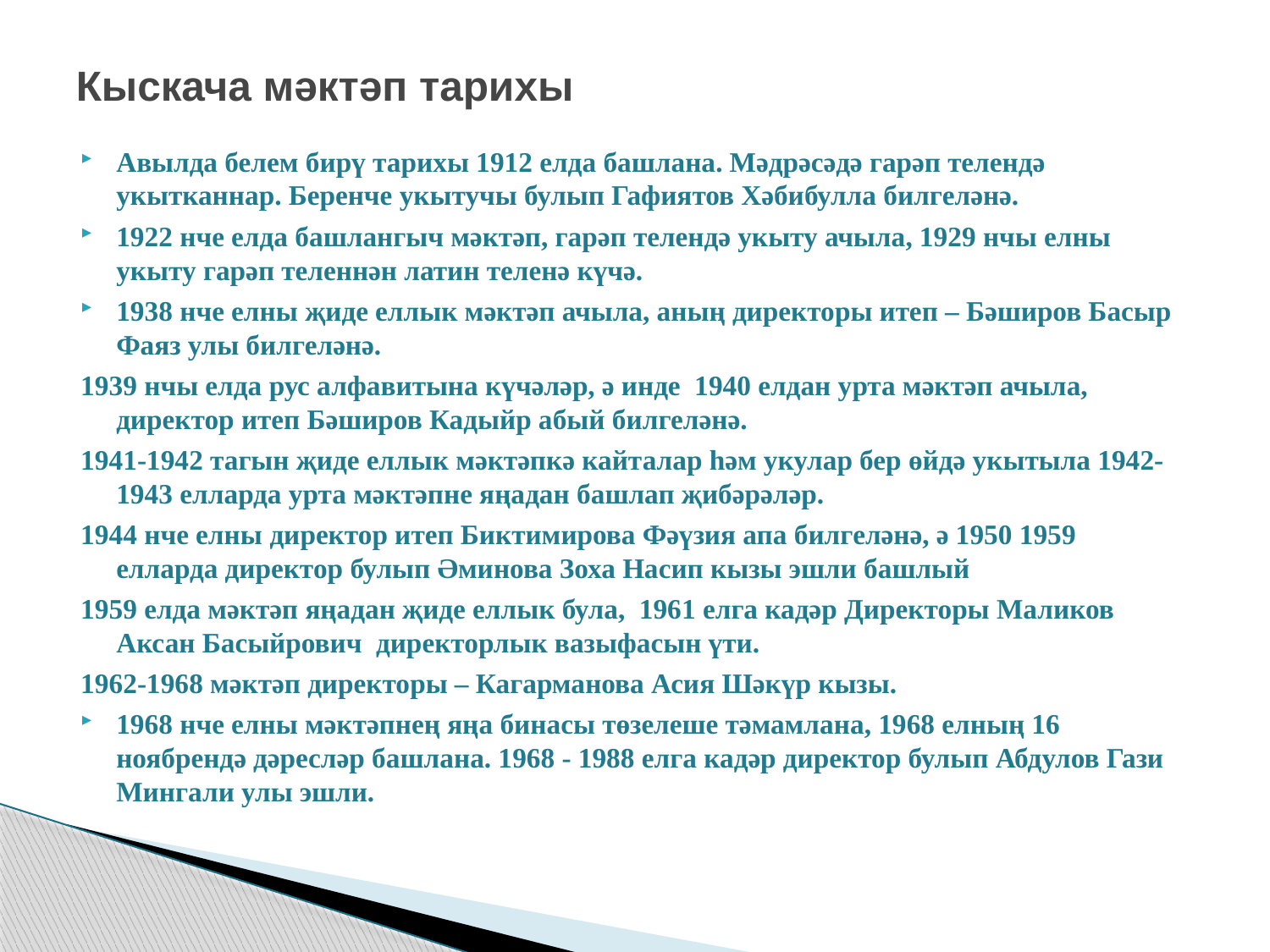

# Кыскача мәктәп тарихы
Авылда белем бирү тарихы 1912 елда башлана. Мәдрәсәдә гарәп телендә укытканнар. Беренче укытучы булып Гафиятов Хәбибулла билгеләнә.
1922 нче елда башлангыч мәктәп, гарәп телендә укыту ачыла, 1929 нчы елны укыту гарәп теленнән латин теленә күчә.
1938 нче елны җиде еллык мәктәп ачыла, аның директоры итеп – Бәширов Басыр Фаяз улы билгеләнә.
1939 нчы елда рус алфавитына күчәләр, ә инде  1940 елдан урта мәктәп ачыла, директор итеп Бәширов Кадыйр абый билгеләнә.
1941-1942 тагын җиде еллык мәктәпкә кайталар һәм укулар бер өйдә укытыла 1942-1943 елларда урта мәктәпне яңадан башлап җибәрәләр.
1944 нче елны директор итеп Биктимирова Фәүзия апа билгеләнә, ә 1950 1959 елларда директор булып Әминова Зоха Насип кызы эшли башлый
1959 елда мәктәп яңадан җиде еллык була,  1961 елга кадәр Директоры Маликов Аксан Басыйрович  директорлык вазыфасын үти.
1962-1968 мәктәп директоры – Кагарманова Асия Шәкүр кызы.
1968 нче елны мәктәпнең яңа бинасы төзелеше тәмамлана, 1968 елның 16 ноябрендә дәресләр башлана. 1968 - 1988 елга кадәр директор булып Абдулов Гази Мингали улы эшли.